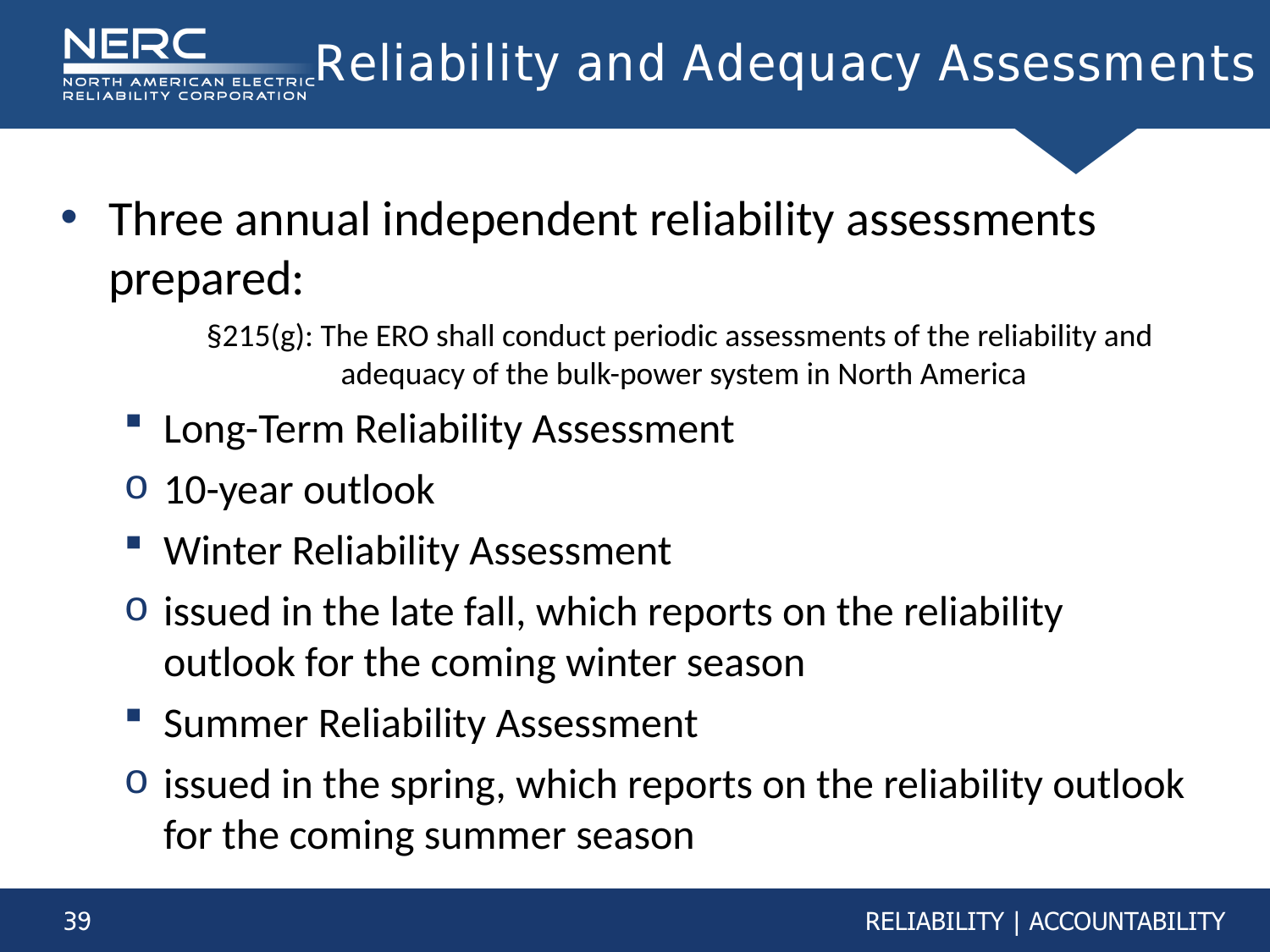

# Reliability and Adequacy Assessments
Three annual independent reliability assessments prepared:
     §215(g): The ERO shall conduct periodic assessments of the reliability and adequacy of the bulk-power system in North America
Long-Term Reliability Assessment
10-year outlook
Winter Reliability Assessment
issued in the late fall, which reports on the reliability outlook for the coming winter season
Summer Reliability Assessment
issued in the spring, which reports on the reliability outlook for the coming summer season